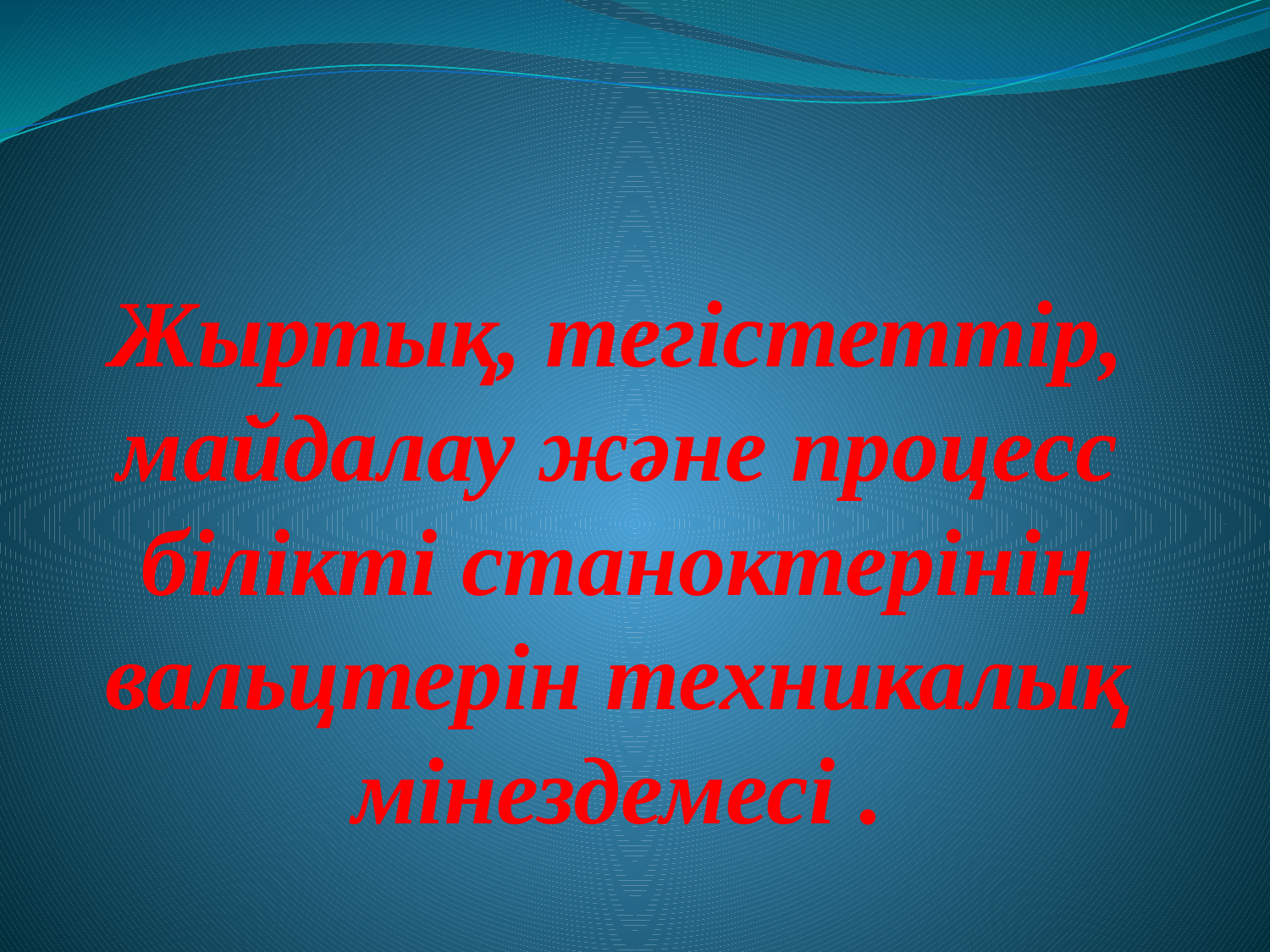

# Жыртық, тегiстеттiр, майдалау және процесс бiлiктi станоктерiнiң вальцтерiн техникалық мiнездемесі .